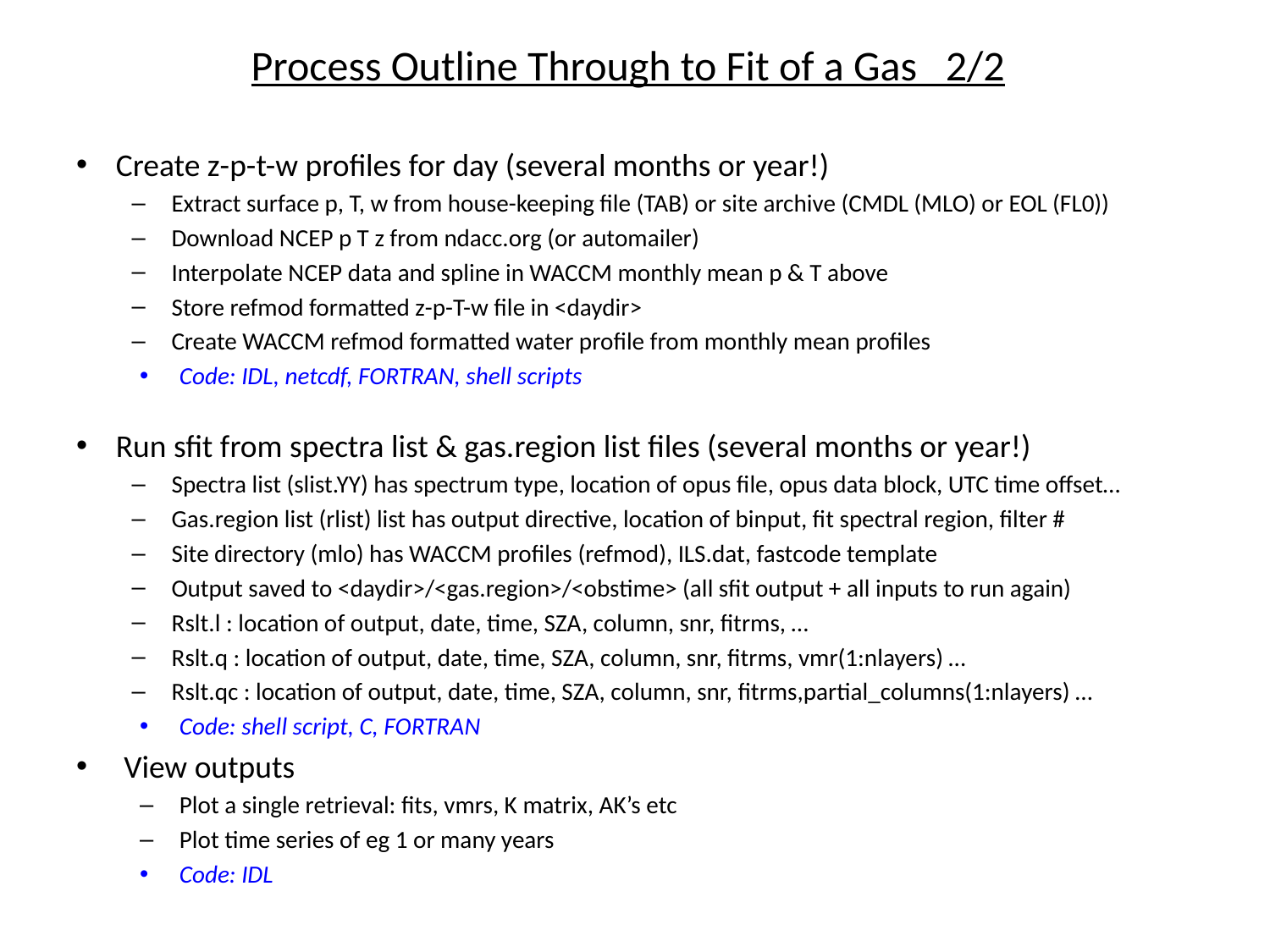

Process Outline Through to Fit of a Gas   2/2
Create z-p-t-w profiles for day (several months or year!)
Extract surface p, T, w from house-keeping file (TAB) or site archive (CMDL (MLO) or EOL (FL0))
Download NCEP p T z from ndacc.org (or automailer)
Interpolate NCEP data and spline in WACCM monthly mean p & T above
Store refmod formatted z-p-T-w file in <daydir>
Create WACCM refmod formatted water profile from monthly mean profiles
Code: IDL, netcdf, FORTRAN, shell scripts

Run sfit from spectra list & gas.region list files (several months or year!)
Spectra list (slist.YY) has spectrum type, location of opus file, opus data block, UTC time offset…
Gas.region list (rlist) list has output directive, location of binput, fit spectral region, filter #
Site directory (mlo) has WACCM profiles (refmod), ILS.dat, fastcode template
Output saved to <daydir>/<gas.region>/<obstime> (all sfit output + all inputs to run again)
Rslt.l : location of output, date, time, SZA, column, snr, fitrms, …
Rslt.q : location of output, date, time, SZA, column, snr, fitrms, vmr(1:nlayers) …
Rslt.qc : location of output, date, time, SZA, column, snr, fitrms,partial_columns(1:nlayers) …
Code: shell script, C, FORTRAN
View outputs
Plot a single retrieval: fits, vmrs, K matrix, AK’s etc
Plot time series of eg 1 or many years
Code: IDL